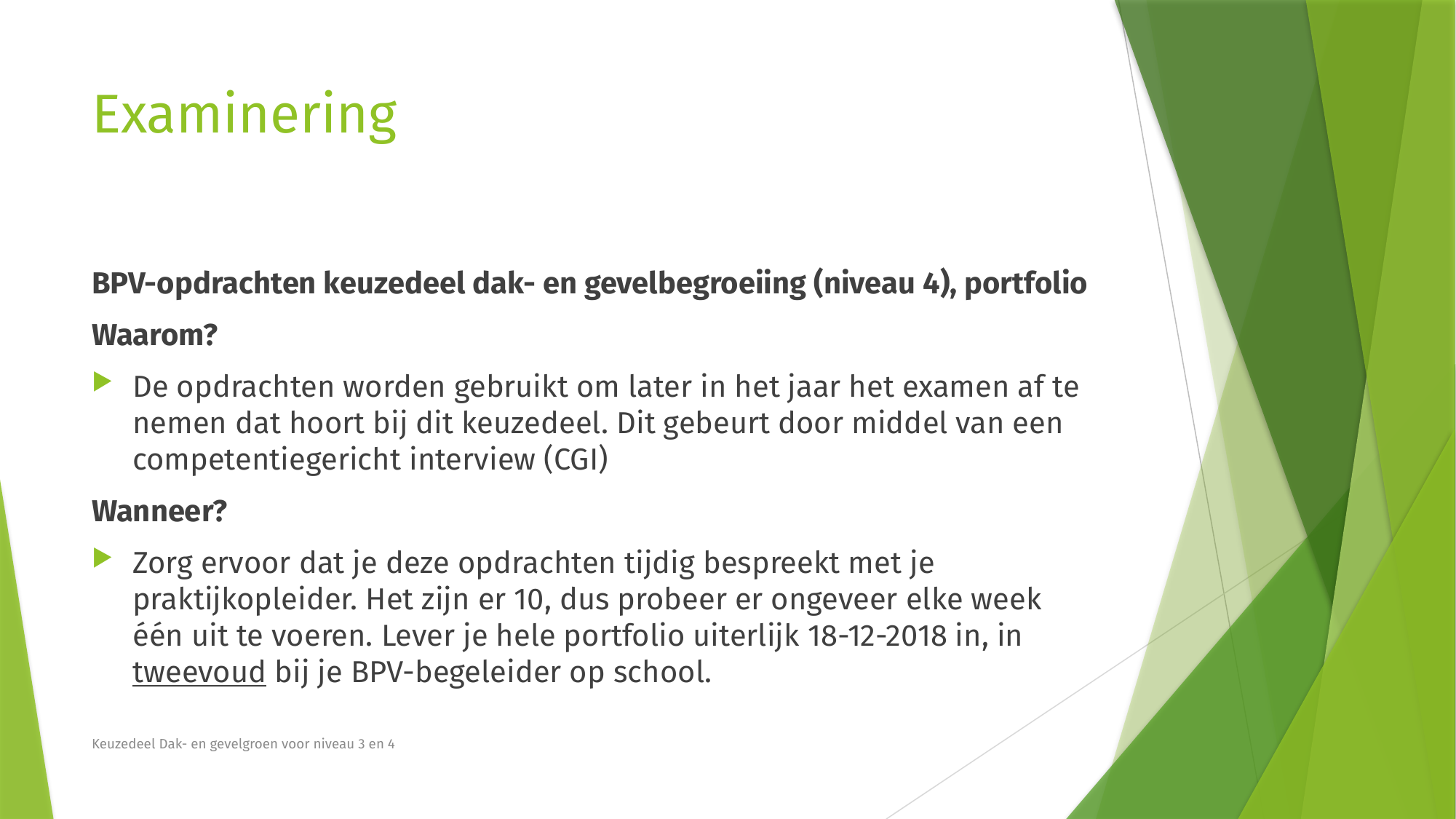

# Examinering
BPV-opdrachten keuzedeel dak- en gevelbegroeiing (niveau 4), portfolio
Waarom?
De opdrachten worden gebruikt om later in het jaar het examen af te nemen dat hoort bij dit keuzedeel. Dit gebeurt door middel van een competentiegericht interview (CGI)
Wanneer?
Zorg ervoor dat je deze opdrachten tijdig bespreekt met je praktijkopleider. Het zijn er 10, dus probeer er ongeveer elke week één uit te voeren. Lever je hele portfolio uiterlijk 18-12-2018 in, in tweevoud bij je BPV-begeleider op school.

Keuzedeel Dak- en gevelgroen voor niveau 3 en 4